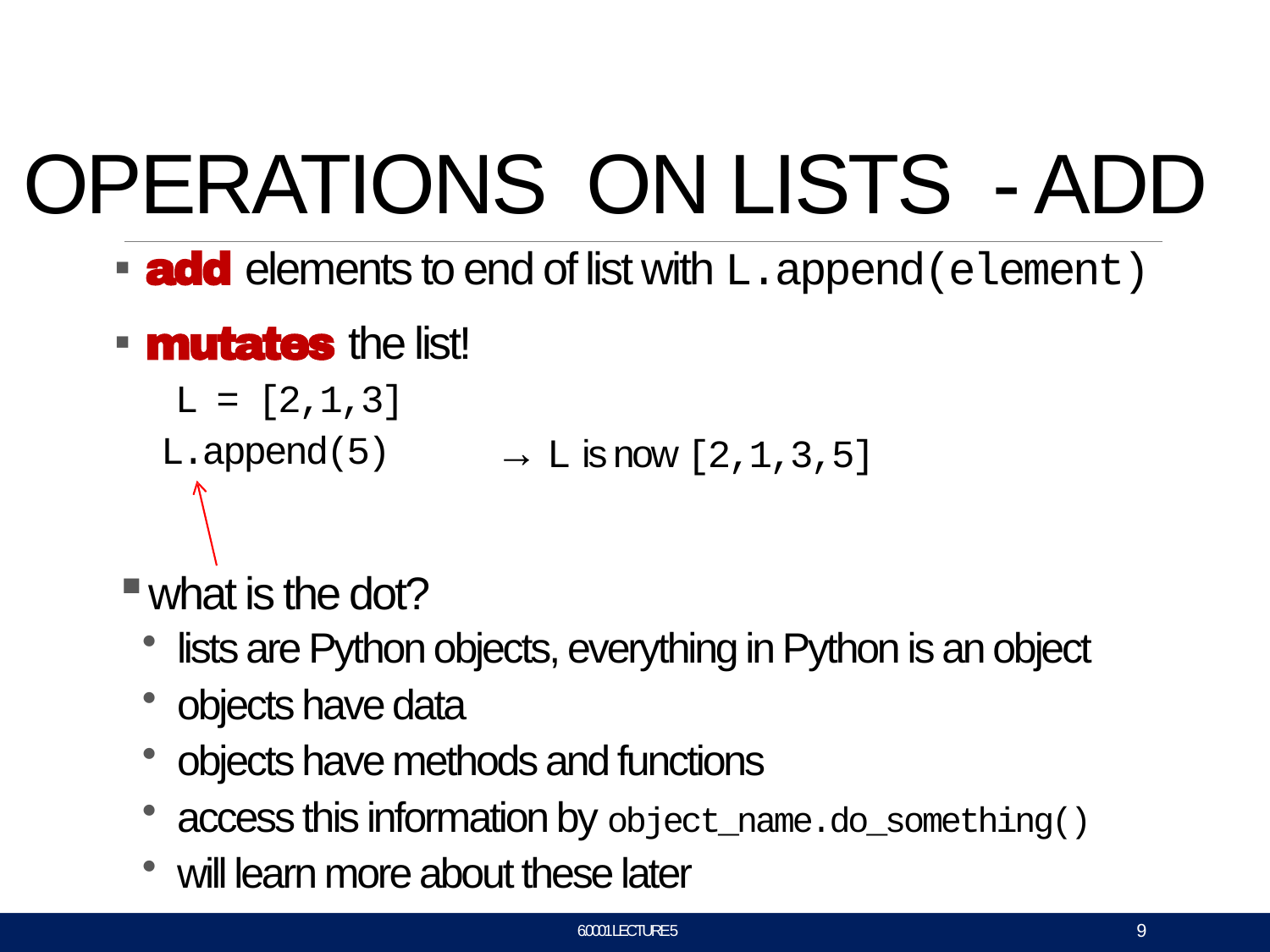

# OPERATIONS  ON LISTS  - ADD
add elements to end of list with L.append(element)
mutates the list!
L = [2,1,3]

L.append(5)
→ L  is now [2,1,3,5]

what is the dot?
lists are Python objects, everything in Python is an object
objects have data
objects have methods and functions
access this information by object_name.do_something()
will learn more about these later
9
6.0001 LECTURE 5